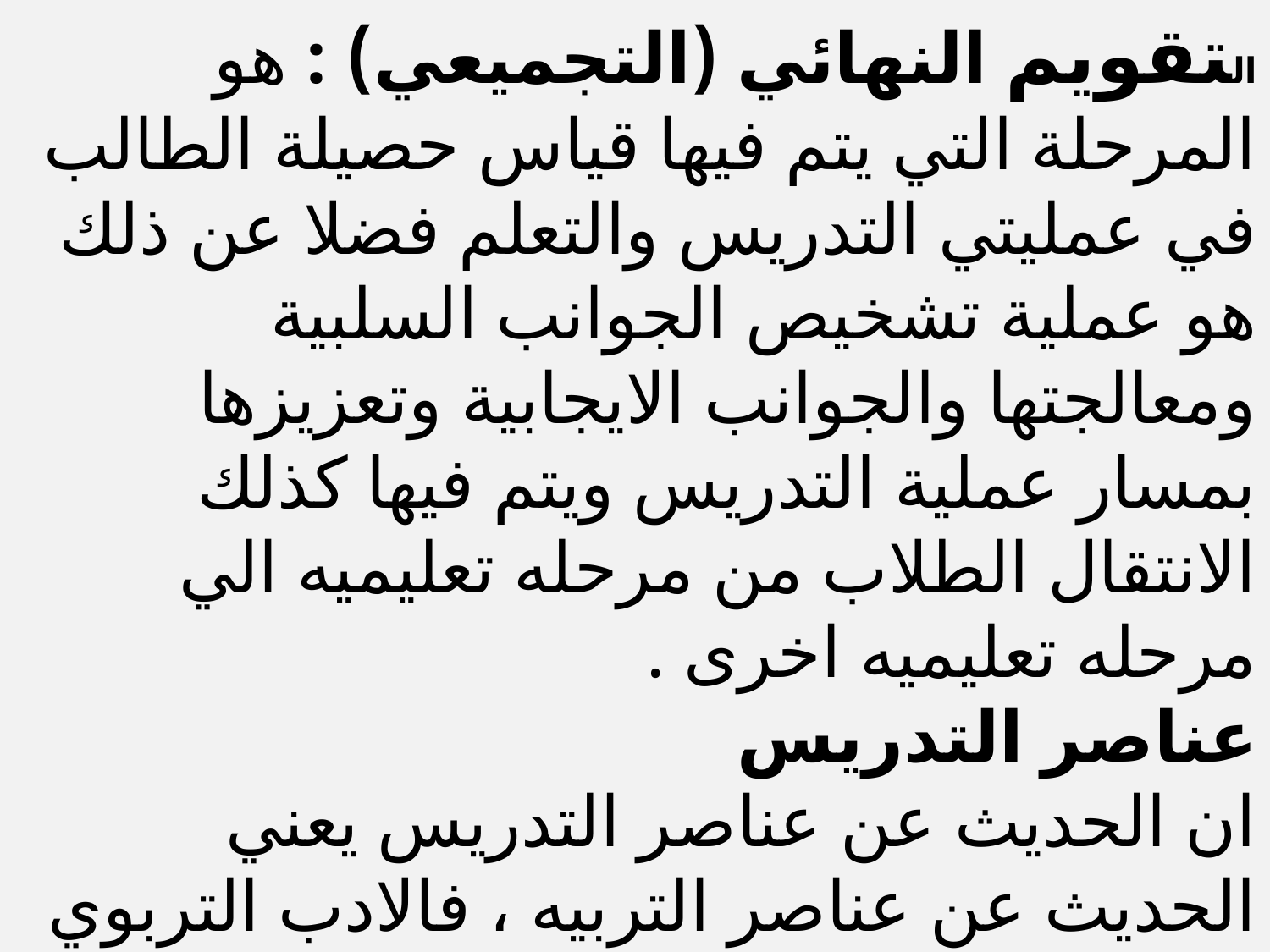

التقويم النهائي (التجميعي) : هو المرحلة التي يتم فيها قياس حصيلة الطالب في عمليتي التدريس والتعلم فضلا عن ذلك هو عملية تشخيص الجوانب السلبية ومعالجتها والجوانب الايجابية وتعزيزها بمسار عملية التدريس ويتم فيها كذلك الانتقال الطلاب من مرحله تعليميه الي مرحله تعليميه اخرى .
عناصر التدريس
ان الحديث عن عناصر التدريس يعني الحديث عن عناصر التربيه ، فالادب التربوي يشير الى ان عناصر التدريس او مايسمى بالمثلث التربوي هي:(المدرس والطالب والمنهج).